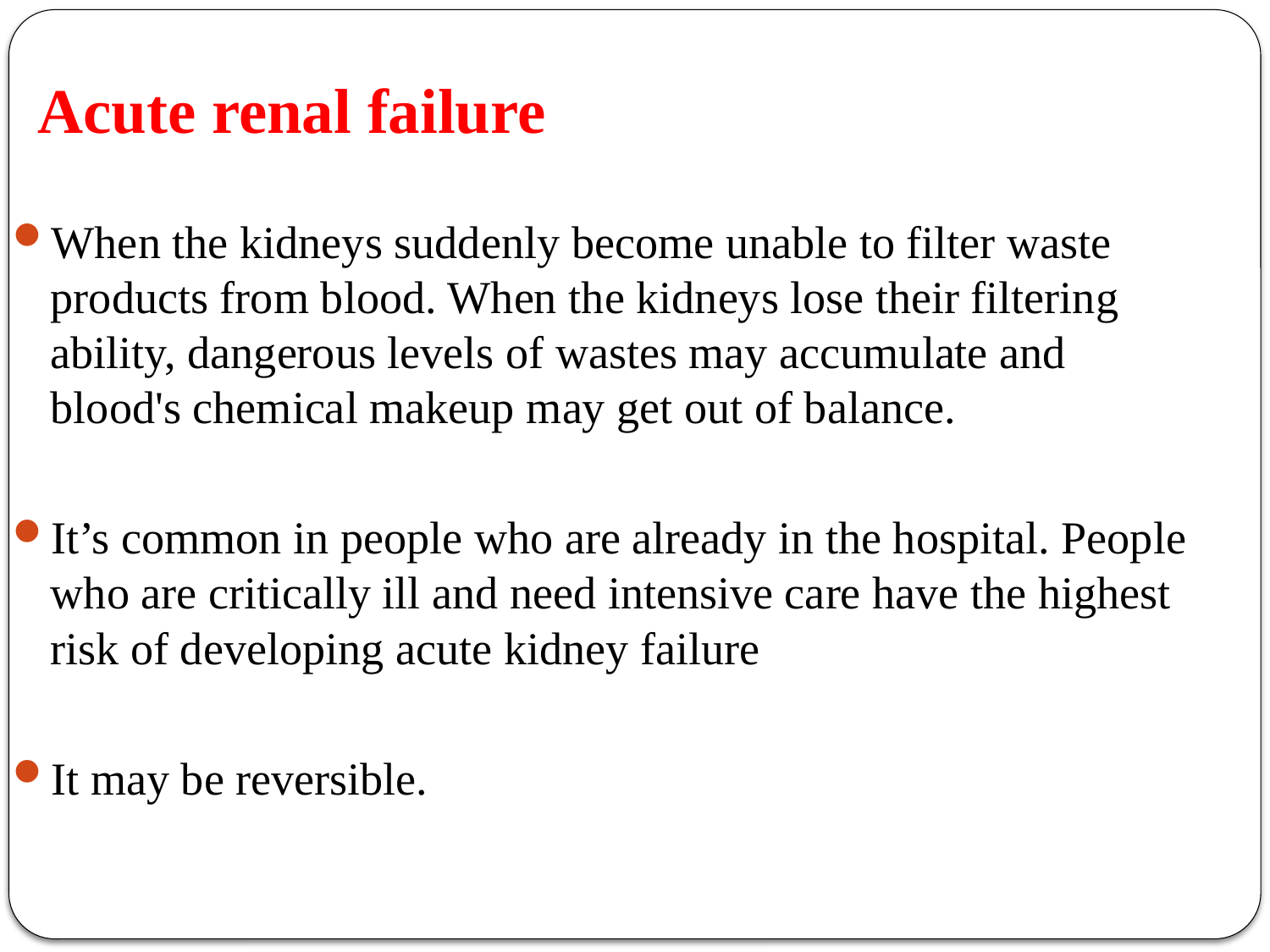

# Acute renal failure
When the kidneys suddenly become unable to filter waste products from blood. When the kidneys lose their filtering ability, dangerous levels of wastes may accumulate and blood's chemical makeup may get out of balance.

It’s common in people who are already in the hospital. People who are critically ill and need intensive care have the highest risk of developing acute kidney failure

It may be reversible.